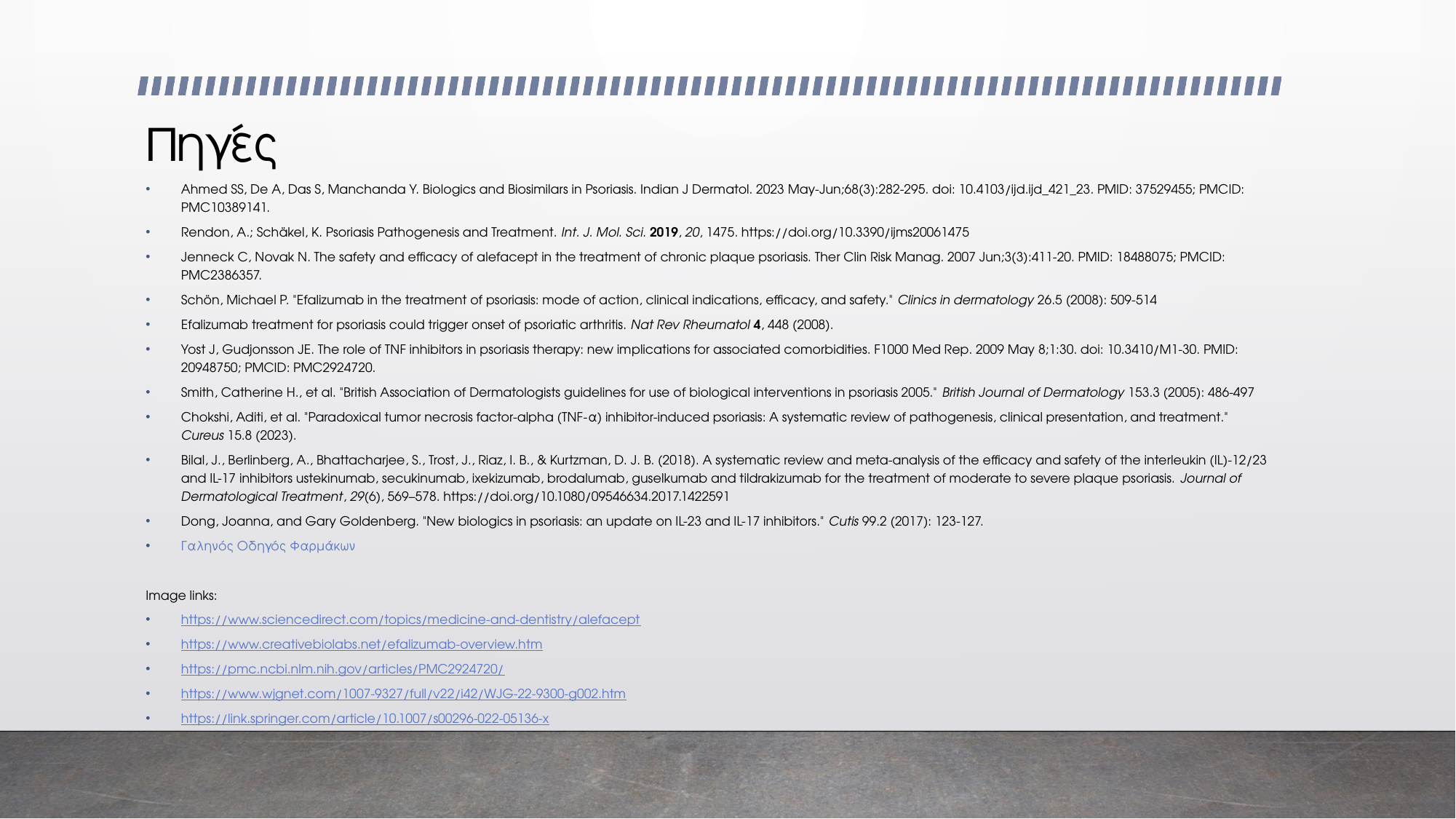

# Πηγές
Ahmed SS, De A, Das S, Manchanda Y. Biologics and Biosimilars in Psoriasis. Indian J Dermatol. 2023 May-Jun;68(3):282-295. doi: 10.4103/ijd.ijd_421_23. PMID: 37529455; PMCID: PMC10389141.
Rendon, A.; Schäkel, K. Psoriasis Pathogenesis and Treatment. Int. J. Mol. Sci. 2019, 20, 1475. https://doi.org/10.3390/ijms20061475
Jenneck C, Novak N. The safety and efficacy of alefacept in the treatment of chronic plaque psoriasis. Ther Clin Risk Manag. 2007 Jun;3(3):411-20. PMID: 18488075; PMCID: PMC2386357.
Schön, Michael P. "Efalizumab in the treatment of psoriasis: mode of action, clinical indications, efficacy, and safety." Clinics in dermatology 26.5 (2008): 509-514
Efalizumab treatment for psoriasis could trigger onset of psoriatic arthritis. Nat Rev Rheumatol 4, 448 (2008).
Yost J, Gudjonsson JE. The role of TNF inhibitors in psoriasis therapy: new implications for associated comorbidities. F1000 Med Rep. 2009 May 8;1:30. doi: 10.3410/M1-30. PMID: 20948750; PMCID: PMC2924720.
Smith, Catherine H., et al. "British Association of Dermatologists guidelines for use of biological interventions in psoriasis 2005." British Journal of Dermatology 153.3 (2005): 486-497
Chokshi, Aditi, et al. "Paradoxical tumor necrosis factor-alpha (TNF-α) inhibitor-induced psoriasis: A systematic review of pathogenesis, clinical presentation, and treatment." Cureus 15.8 (2023).
Bilal, J., Berlinberg, A., Bhattacharjee, S., Trost, J., Riaz, I. B., & Kurtzman, D. J. B. (2018). A systematic review and meta-analysis of the efficacy and safety of the interleukin (IL)-12/23 and IL-17 inhibitors ustekinumab, secukinumab, ixekizumab, brodalumab, guselkumab and tildrakizumab for the treatment of moderate to severe plaque psoriasis. Journal of Dermatological Treatment, 29(6), 569–578. https://doi.org/10.1080/09546634.2017.1422591
Dong, Joanna, and Gary Goldenberg. "New biologics in psoriasis: an update on IL-23 and IL-17 inhibitors." Cutis 99.2 (2017): 123-127.
Γαληνός Οδηγός Φαρμάκων

Image links:
https://www.sciencedirect.com/topics/medicine-and-dentistry/alefacept
https://www.creativebiolabs.net/efalizumab-overview.htm
https://pmc.ncbi.nlm.nih.gov/articles/PMC2924720/
https://www.wjgnet.com/1007-9327/full/v22/i42/WJG-22-9300-g002.htm
https://link.springer.com/article/10.1007/s00296-022-05136-x